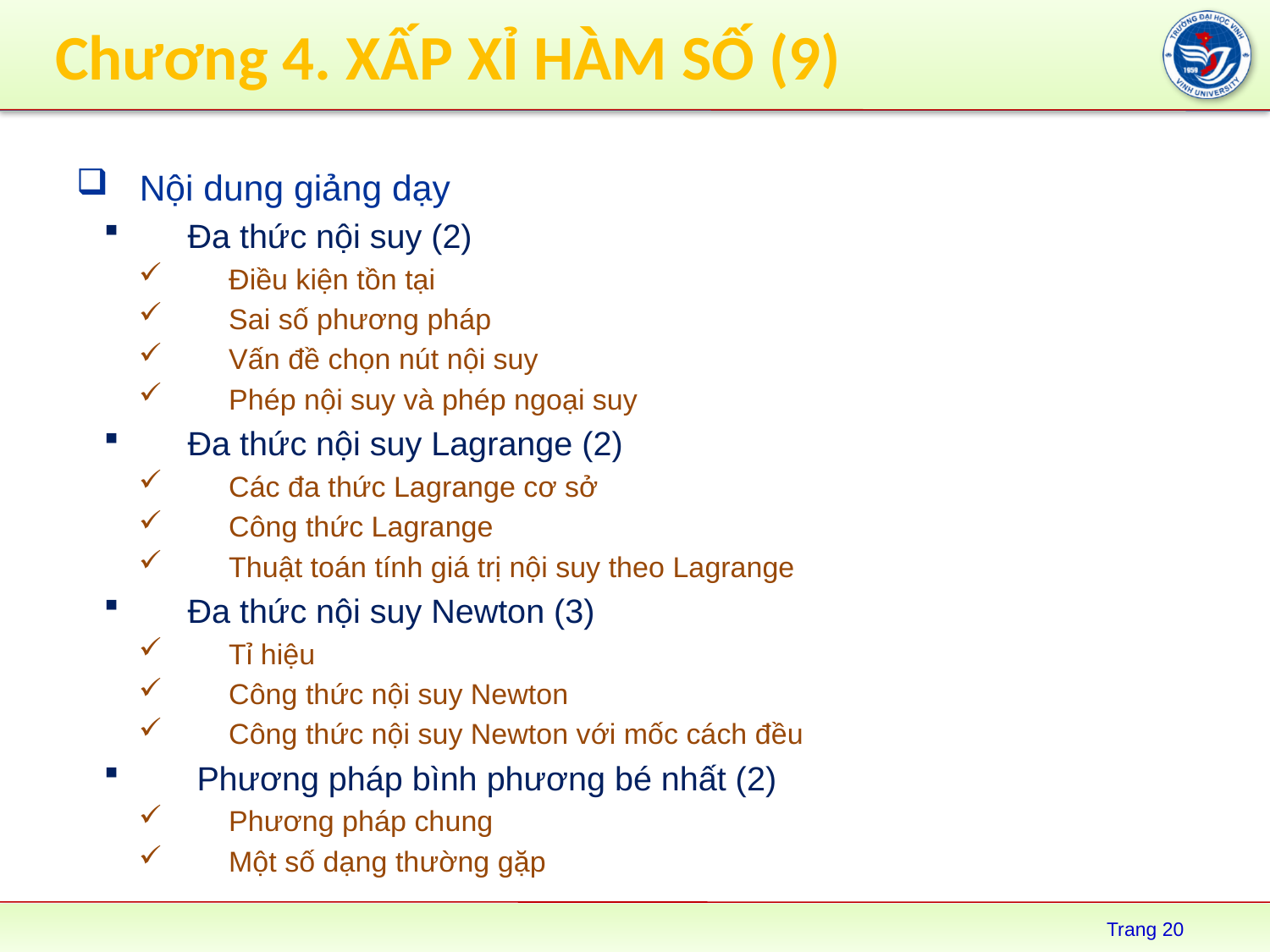

# Chương 4. XẤP XỈ HÀM SỐ (9)
Nội dung giảng dạy
Đa thức nội suy (2)
Điều kiện tồn tại
Sai số phương pháp
Vấn đề chọn nút nội suy
Phép nội suy và phép ngoại suy
Đa thức nội suy Lagrange (2)
Các đa thức Lagrange cơ sở
Công thức Lagrange
Thuật toán tính giá trị nội suy theo Lagrange
Đa thức nội suy Newton (3)
Tỉ hiệu
Công thức nội suy Newton
Công thức nội suy Newton với mốc cách đều
 Phương pháp bình phương bé nhất (2)
Phương pháp chung
Một số dạng thường gặp